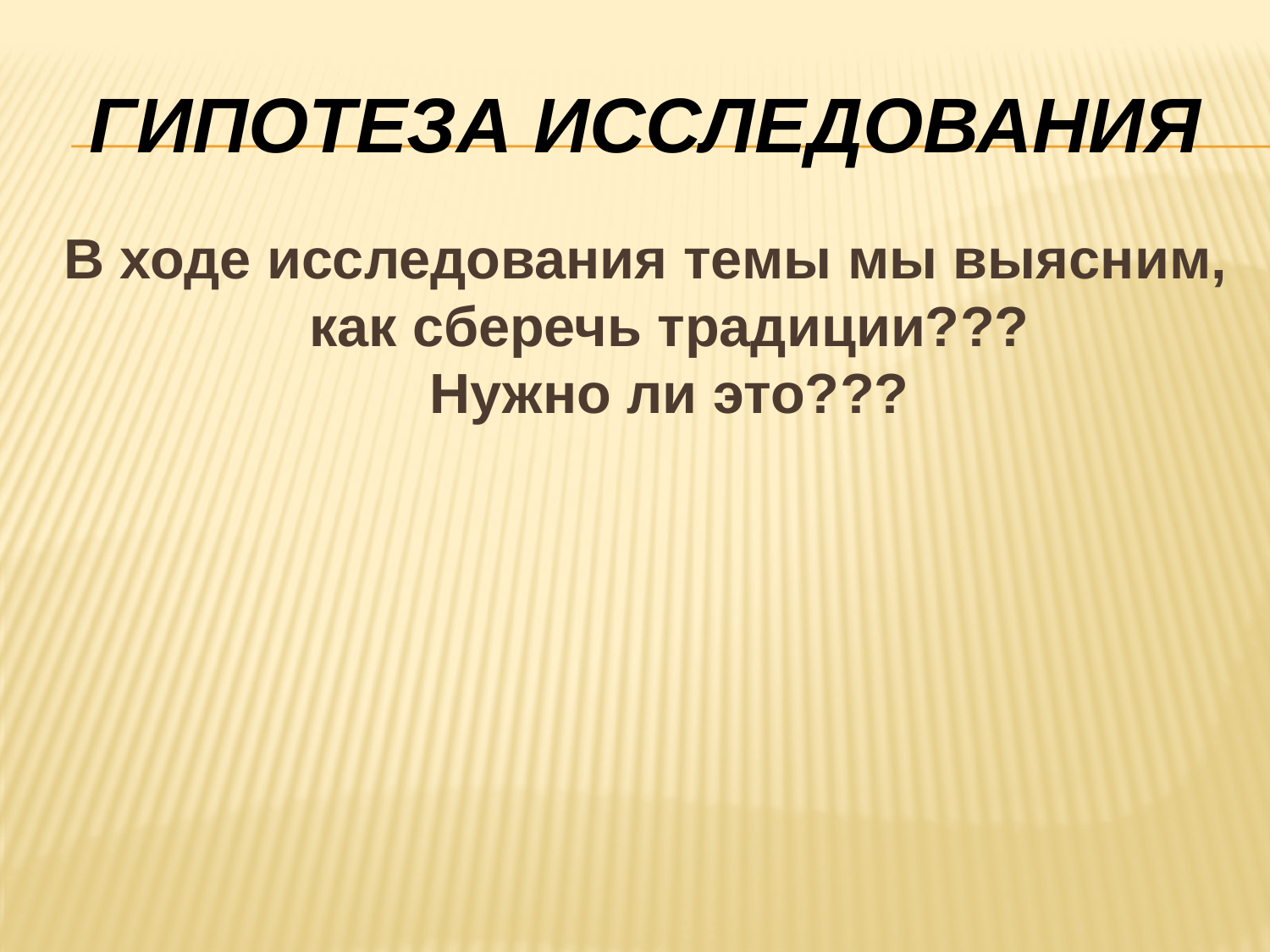

# Гипотеза исследования
В ходе исследования темы мы выясним, как сберечь традиции???
Нужно ли это???